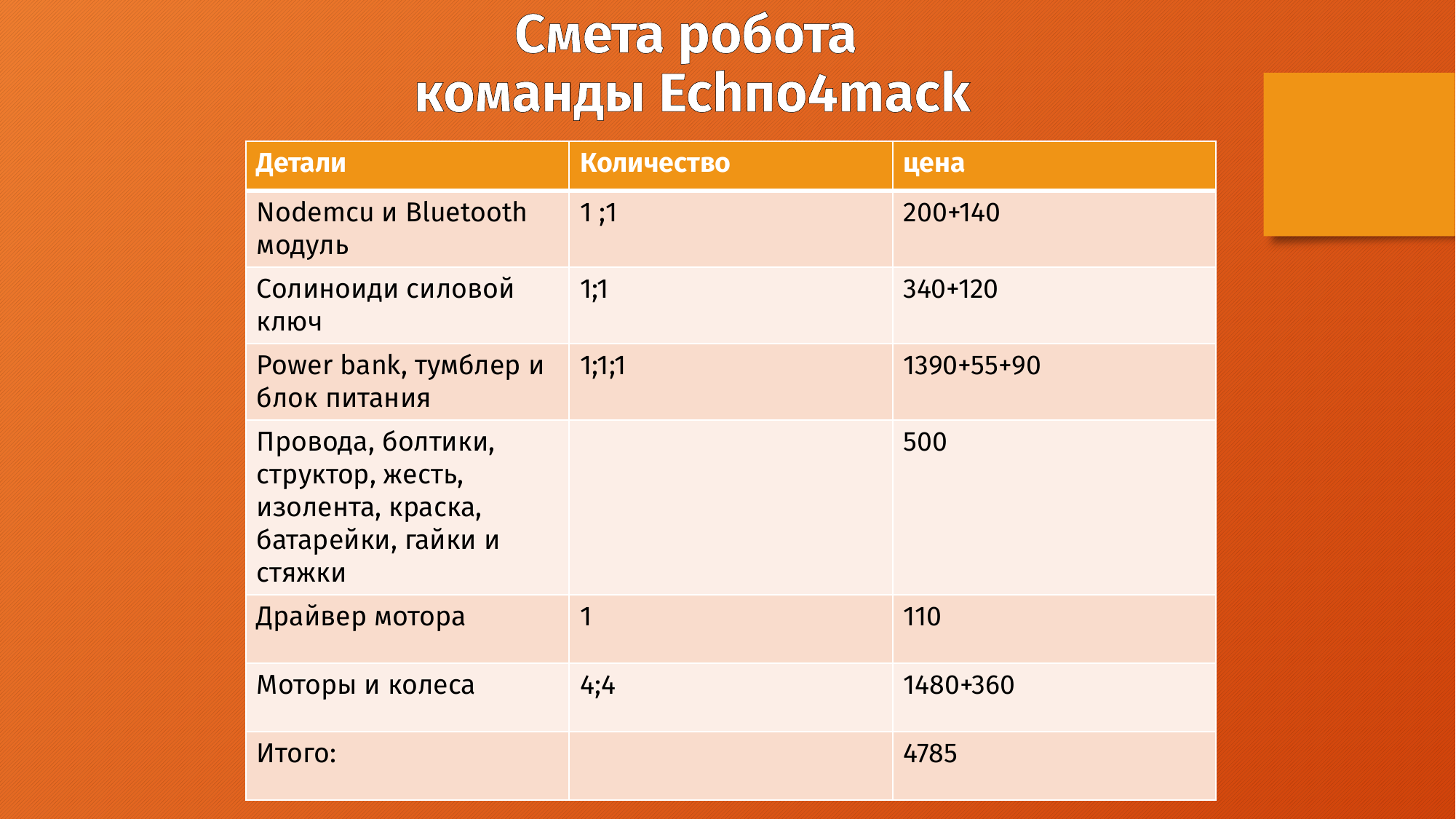

Смета робота
команды Echпо4mack
| Детали | Количество | цена |
| --- | --- | --- |
| Nodemcu и Bluetooth модуль | 1 ;1 | 200+140 |
| Солиноиди силовой ключ | 1;1 | 340+120 |
| Power bank, тумблер и блок питания | 1;1;1 | 1390+55+90 |
| Провода, болтики, структор, жесть, изолента, краска, батарейки, гайки и стяжки |  | 500 |
| Драйвер мотора | 1 | 110 |
| Моторы и колеса | 4;4 | 1480+360 |
| Итого: |  | 4785 |